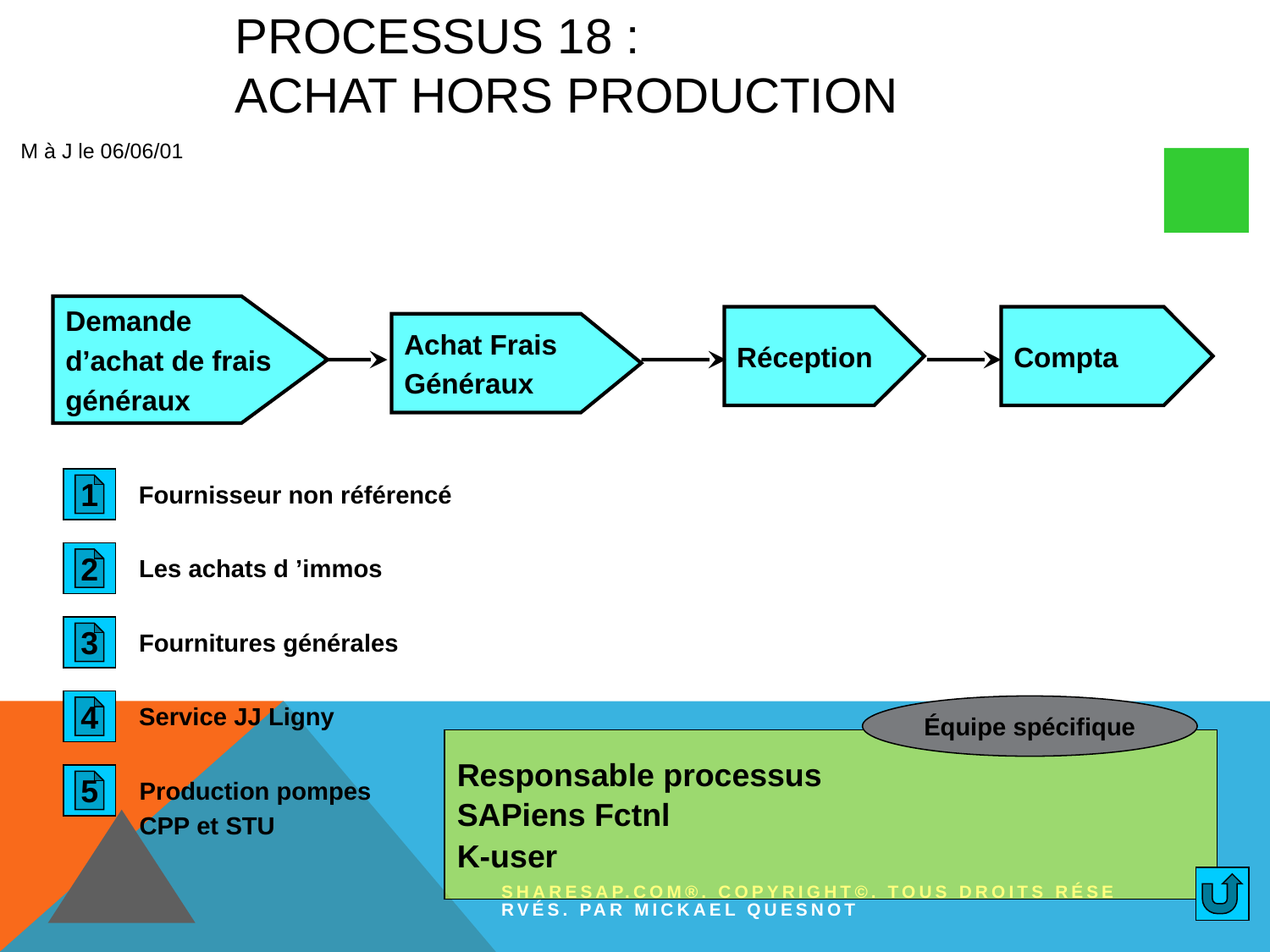

# Processus 18 : Achat hors production

M à J le 06/06/01

Demande
d’achat de frais
généraux
Réception
Compta
Achat Frais
Généraux

1
Fournisseur non référencé
2
Les achats d ’immos
3
Fournitures générales
4
Service JJ Ligny
Équipe spécifique
Responsable processus
SAPiens Fctnl
K-user
5
Production pompes
CPP et STU

Sharesap.com®. Copyright©. Tous droits réservés. Par Mickael QUESNOT